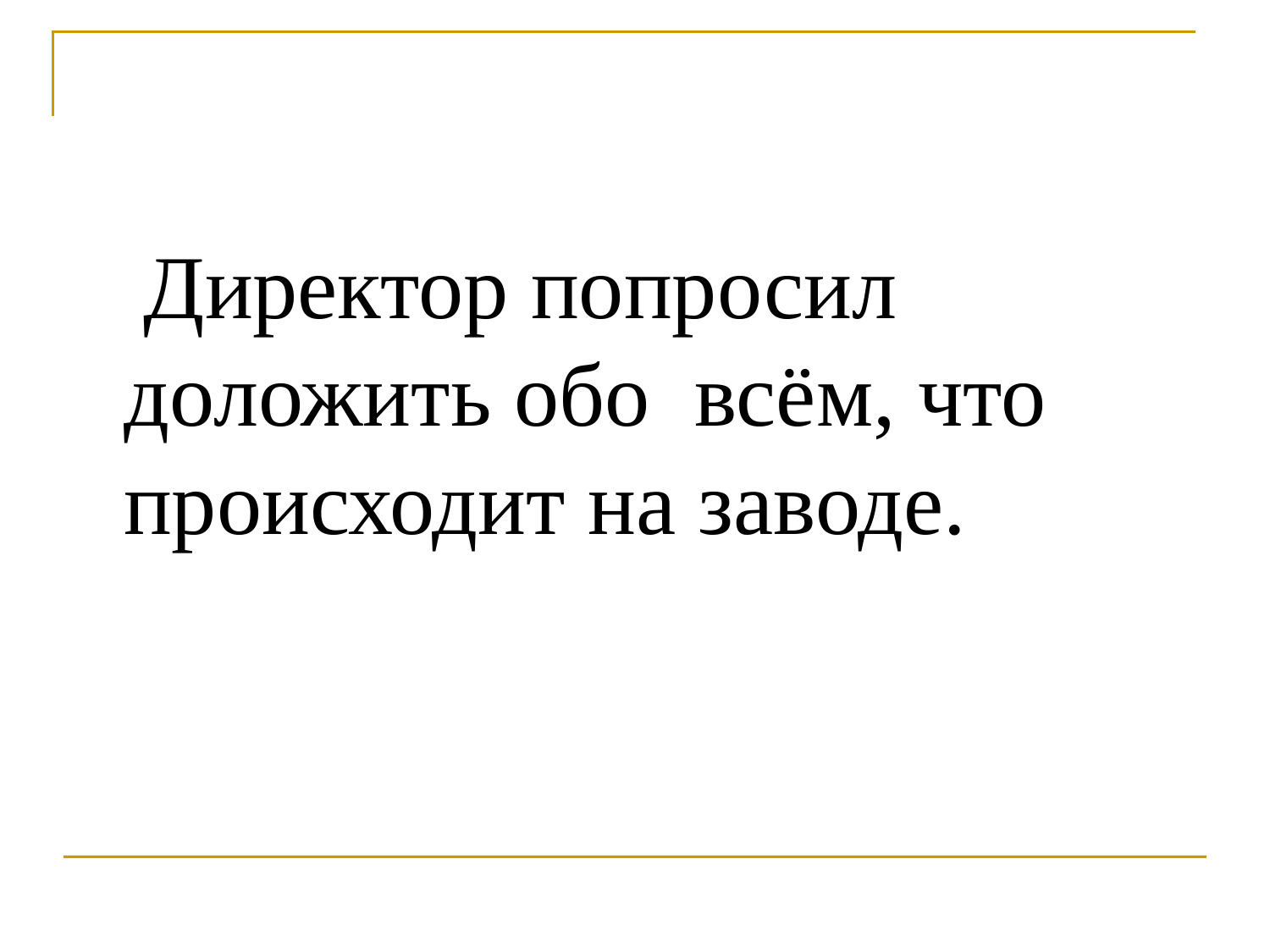

Директор попросил доложить обо  всём, что  происходит на заводе.